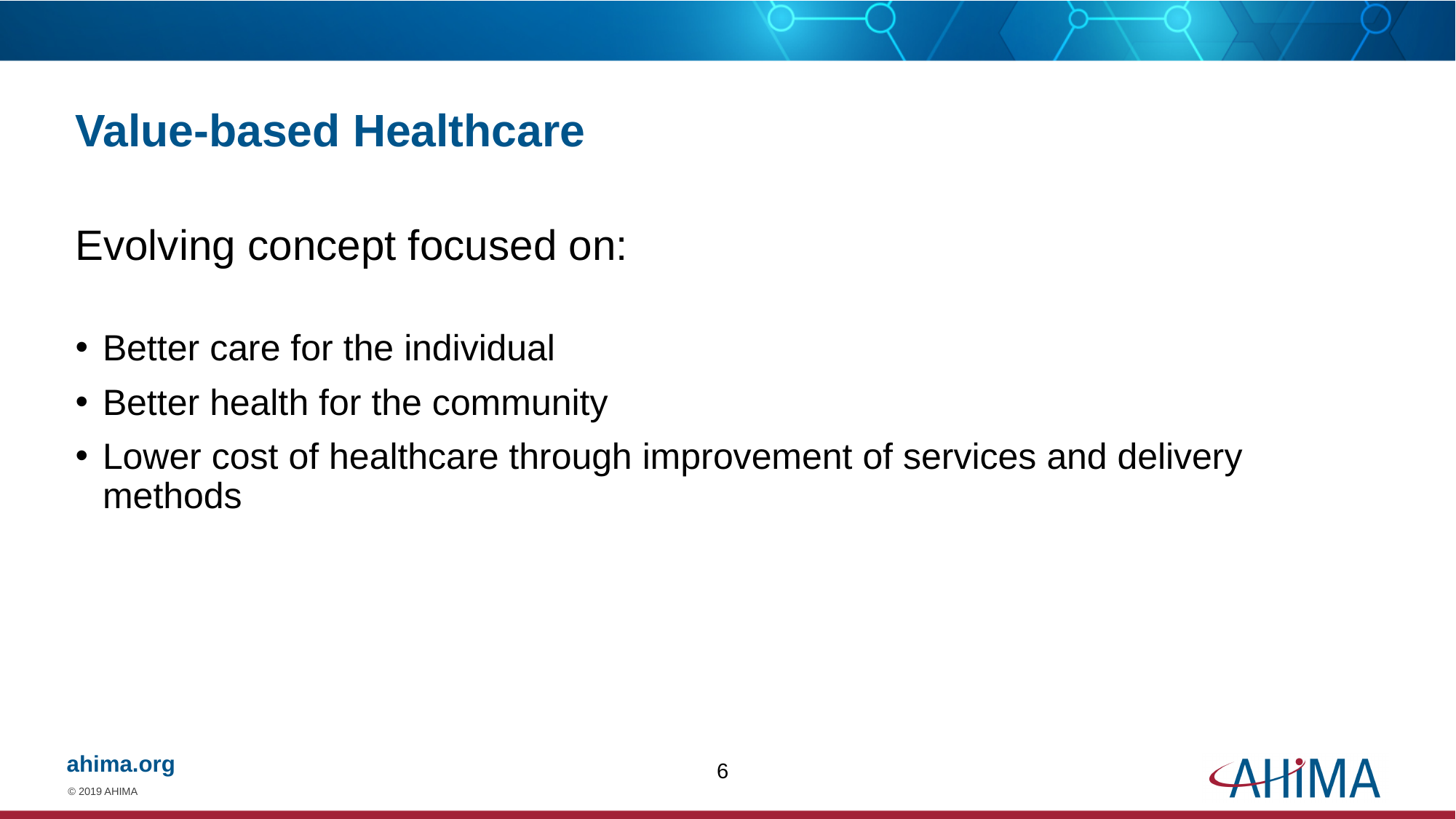

# Value-based Healthcare
Evolving concept focused on:

Better care for the individual
Better health for the community
Lower cost of healthcare through improvement of services and delivery methods